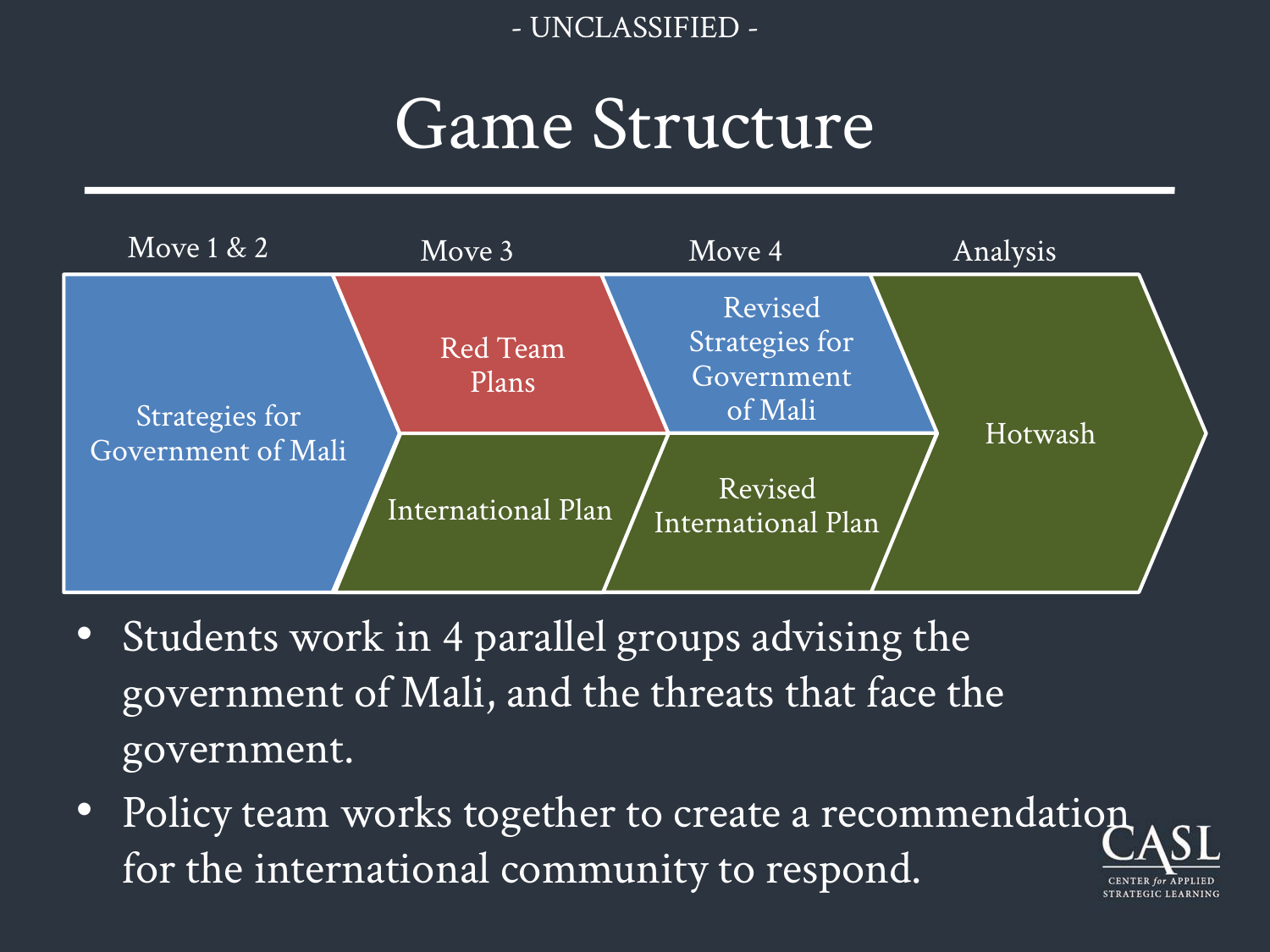

- UNCLASSIFIED -
# Game Structure

Move 1 & 2
Move 3
Move 4
Analysis
Strategies for Government of Mali
Red Team Plans
International Plan

Revised Strategies for Government of Mali
Revised International Plan
Hotwash

Revised International Plan
International Plan
Students work in 4 parallel groups advising the government of Mali, and the threats that face the government.
Policy team works together to create a recommendation for the international community to respond.